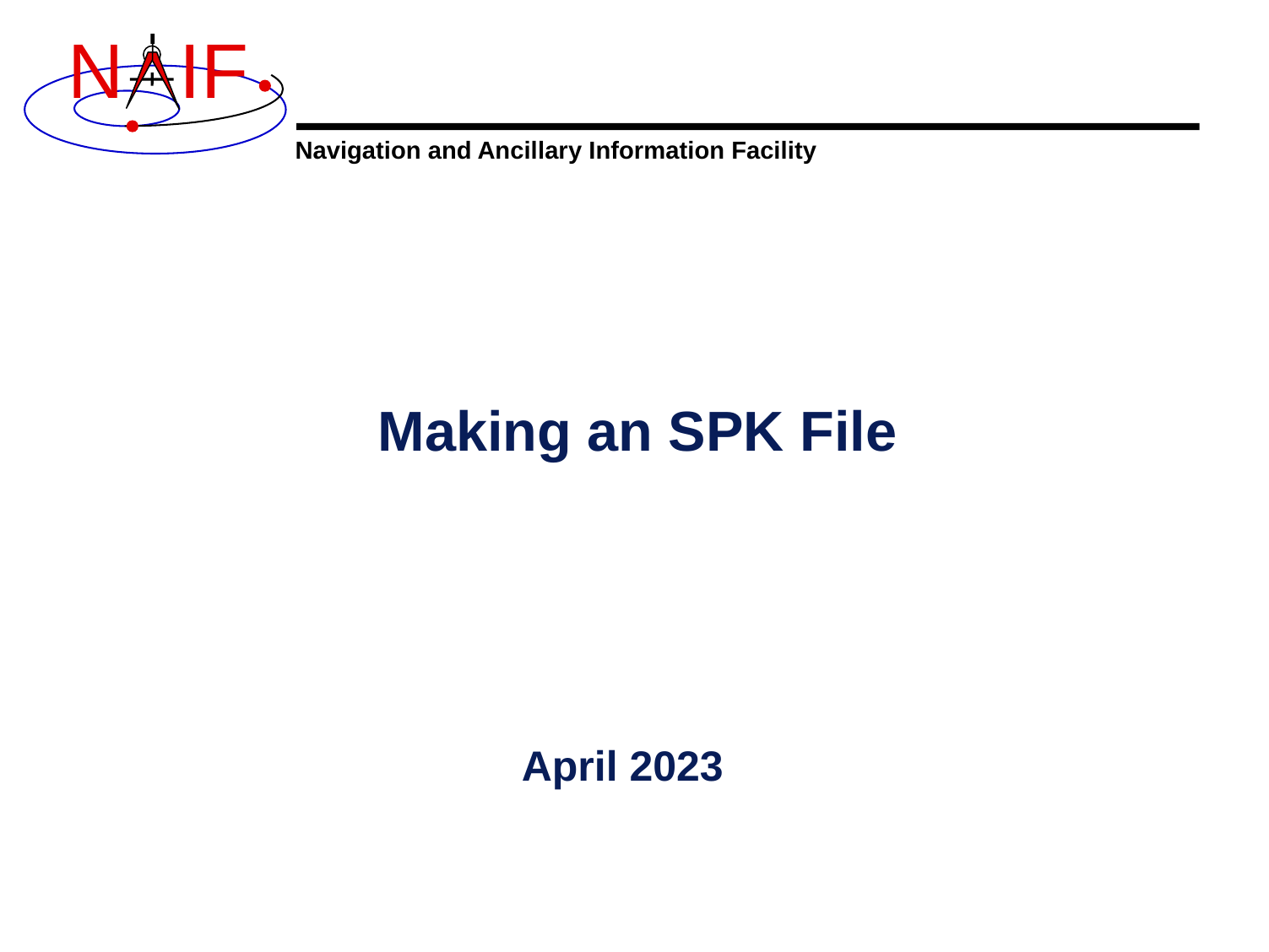

# Making an SPK File
April 2023